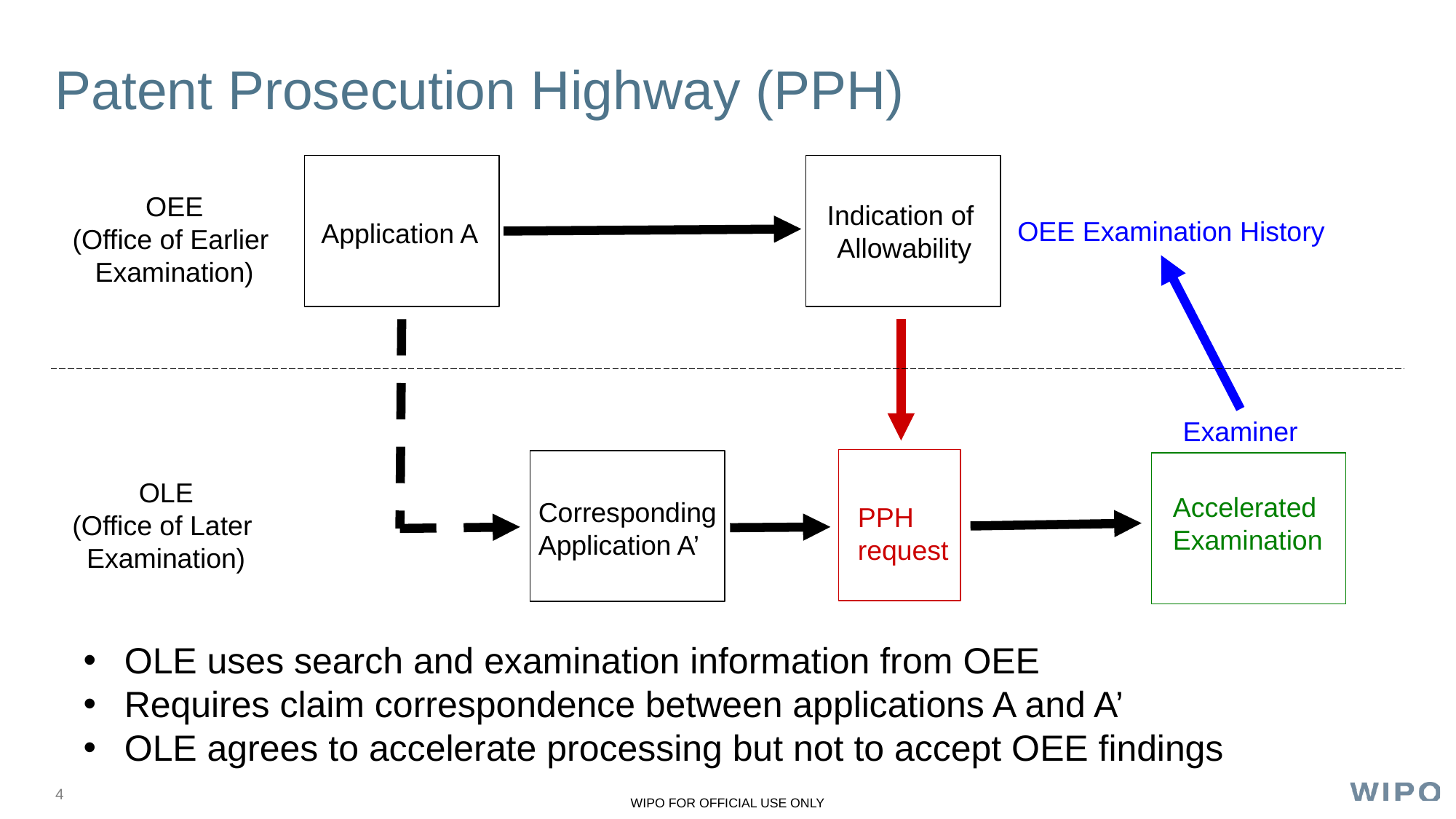

# Patent Prosecution Highway (PPH)

OEE
(Office of Earlier
Examination)
Indication of
Allowability
OEE Examination History
Application A
Examiner

Corresponding
Application A’
PPH
request
OLE
(Office of Later
Examination)
Accelerated
Examination

OLE uses search and examination information from OEE
Requires claim correspondence between applications A and A’
OLE agrees to accelerate processing but not to accept OEE findings